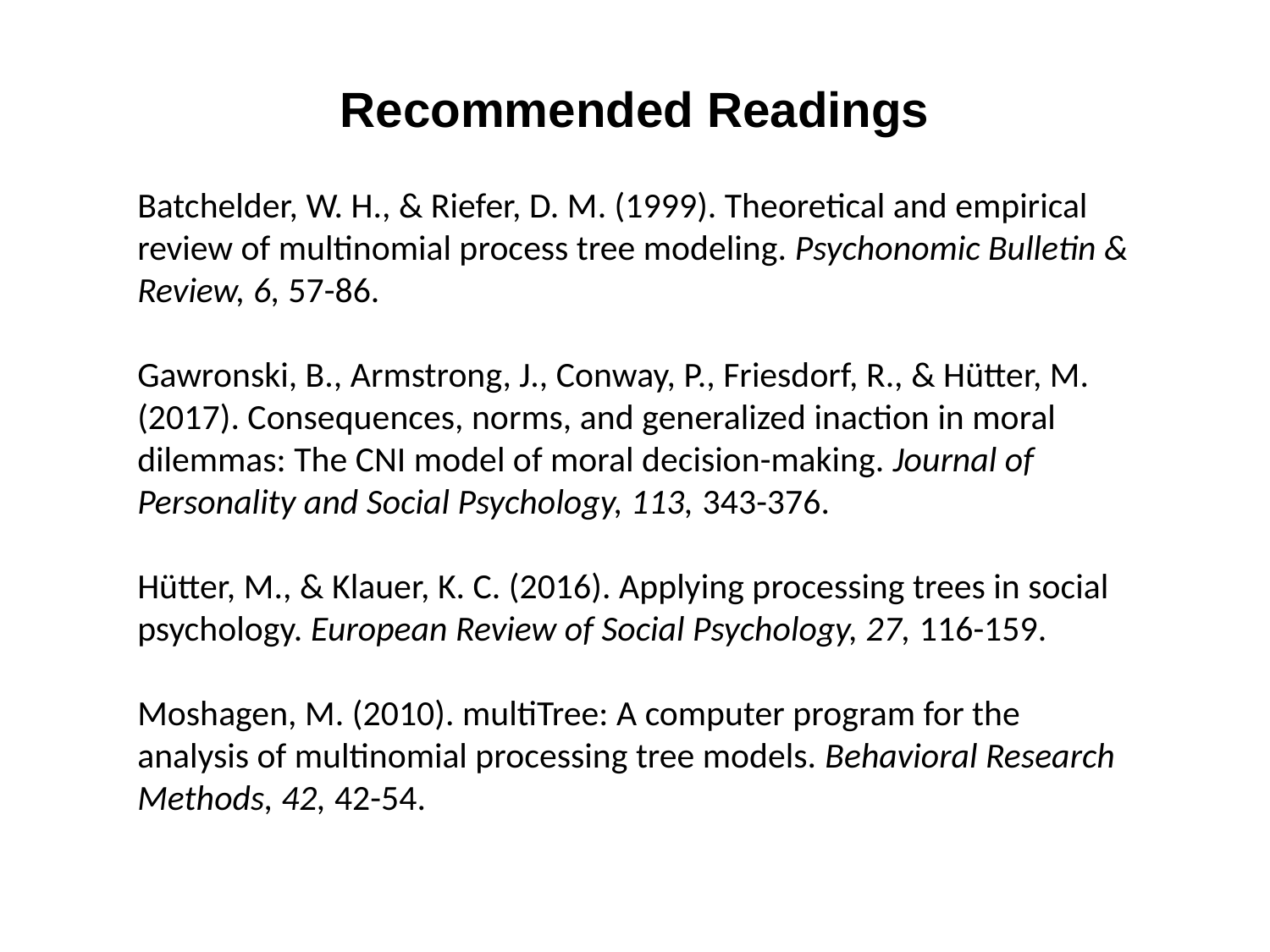

Recommended Readings
Batchelder, W. H., & Riefer, D. M. (1999). Theoretical and empirical review of multinomial process tree modeling. Psychonomic Bulletin & Review, 6, 57-86.

Gawronski, B., Armstrong, J., Conway, P., Friesdorf, R., & Hütter, M. (2017). Consequences, norms, and generalized inaction in moral dilemmas: The CNI model of moral decision-making. Journal of Personality and Social Psychology, 113, 343-376.

Hütter, M., & Klauer, K. C. (2016). Applying processing trees in social psychology. European Review of Social Psychology, 27, 116-159.

Moshagen, M. (2010). multiTree: A computer program for the analysis of multinomial processing tree models. Behavioral Research Methods, 42, 42-54.